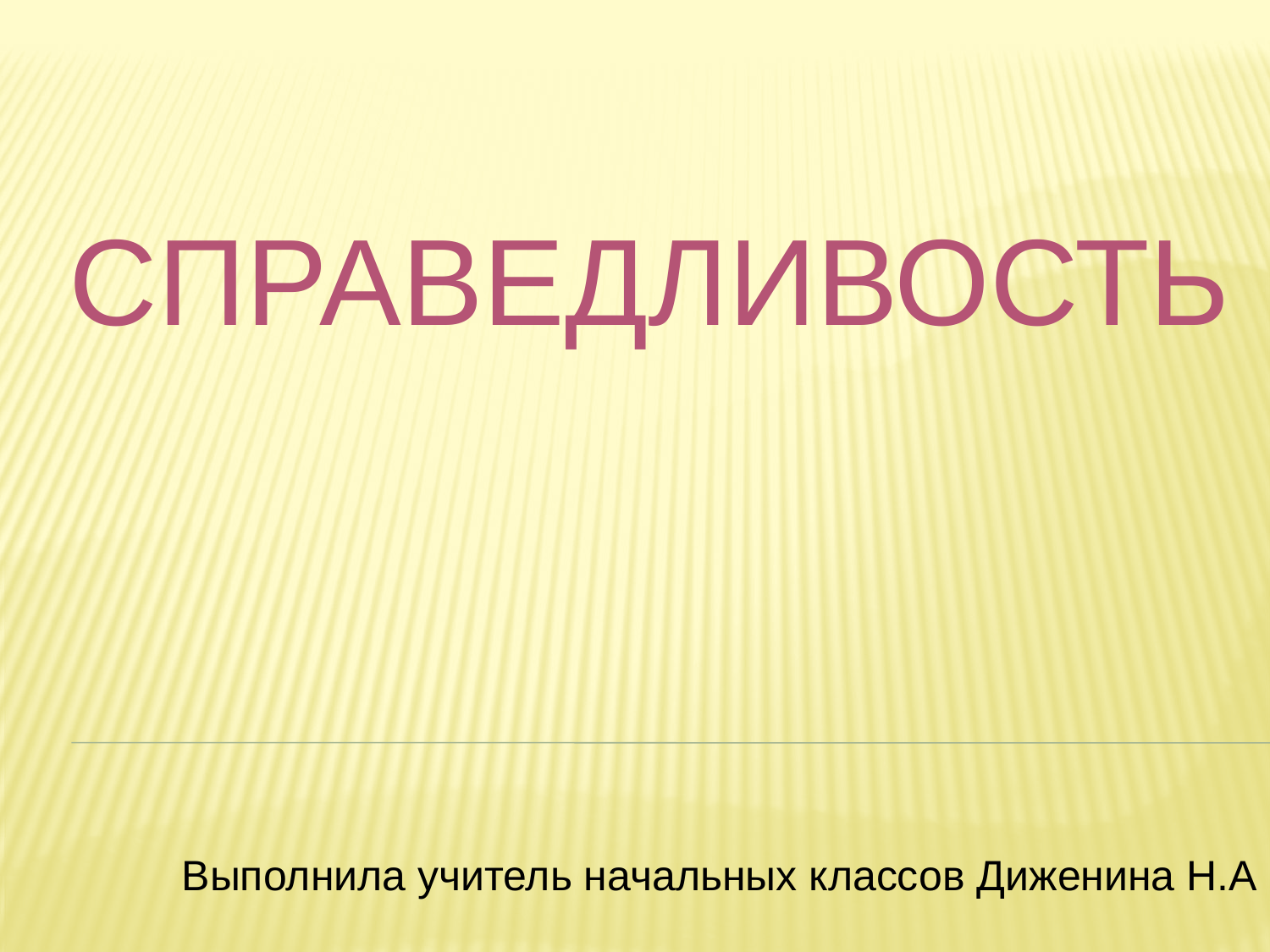

# Справедливость
Выполнила учитель начальных классов Диженина Н.А